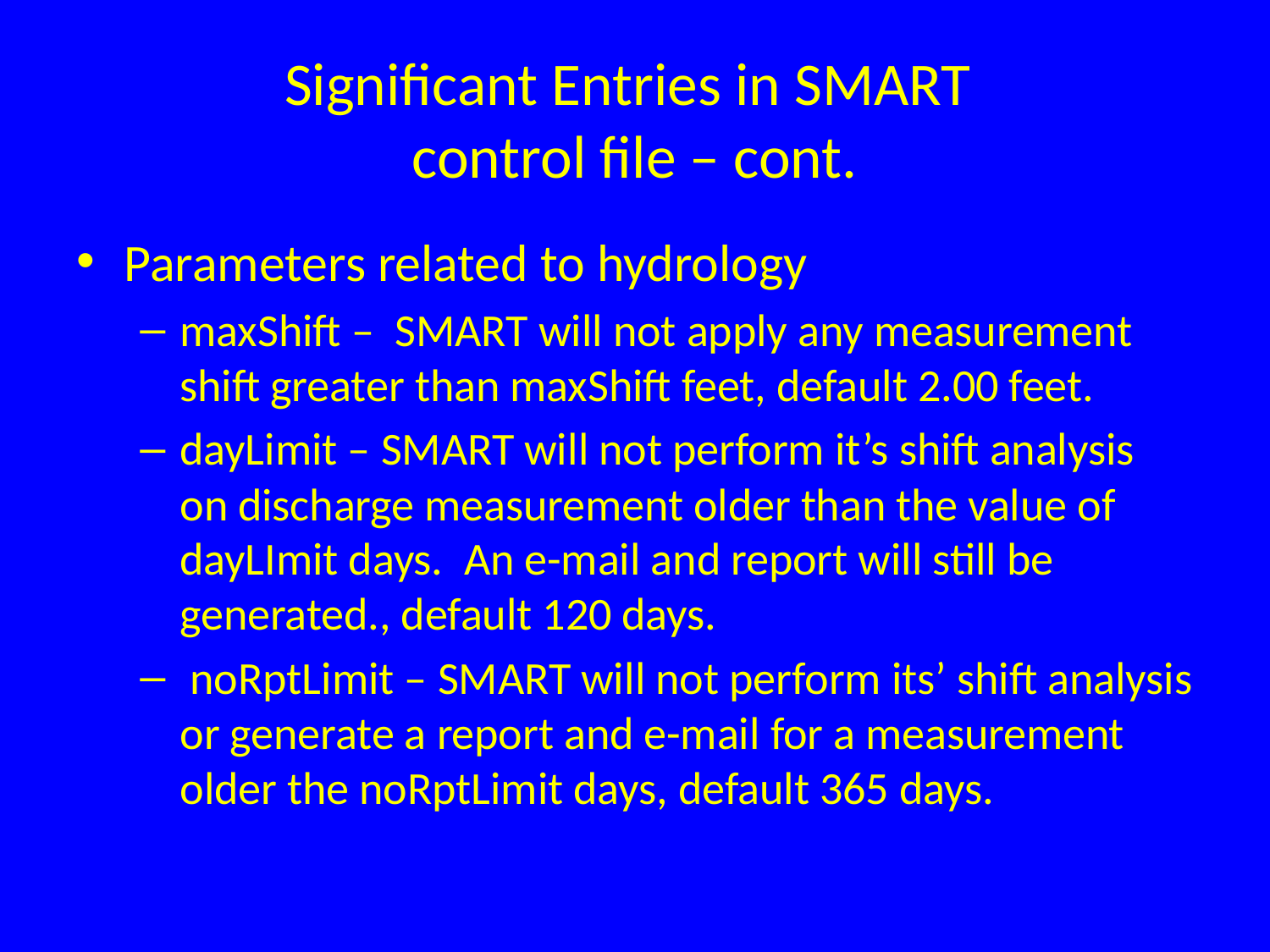

# Significant Entries in SMART control file – cont.
Parameters related to hydrology
maxShift –  SMART will not apply any measurement shift greater than maxShift feet, default 2.00 feet.
dayLimit – SMART will not perform it’s shift analysis on discharge measurement older than the value of dayLImit days.  An e-mail and report will still be generated., default 120 days.
 noRptLimit – SMART will not perform its’ shift analysis or generate a report and e-mail for a measurement older the noRptLimit days, default 365 days.